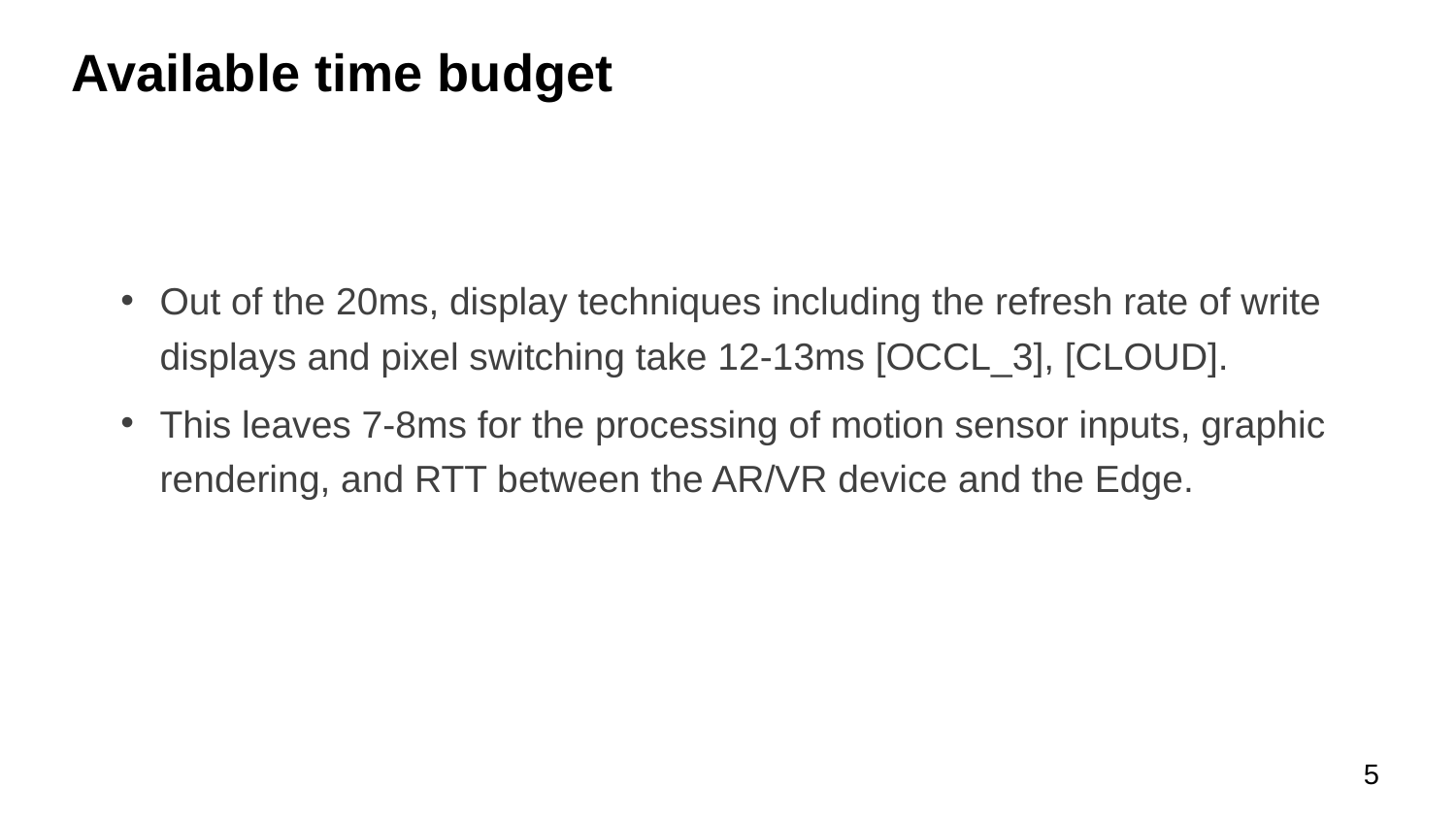

# Available time budget
Out of the 20ms, display techniques including the refresh rate of write displays and pixel switching take 12-13ms [OCCL_3], [CLOUD].
This leaves 7-8ms for the processing of motion sensor inputs, graphic rendering, and RTT between the AR/VR device and the Edge.

5